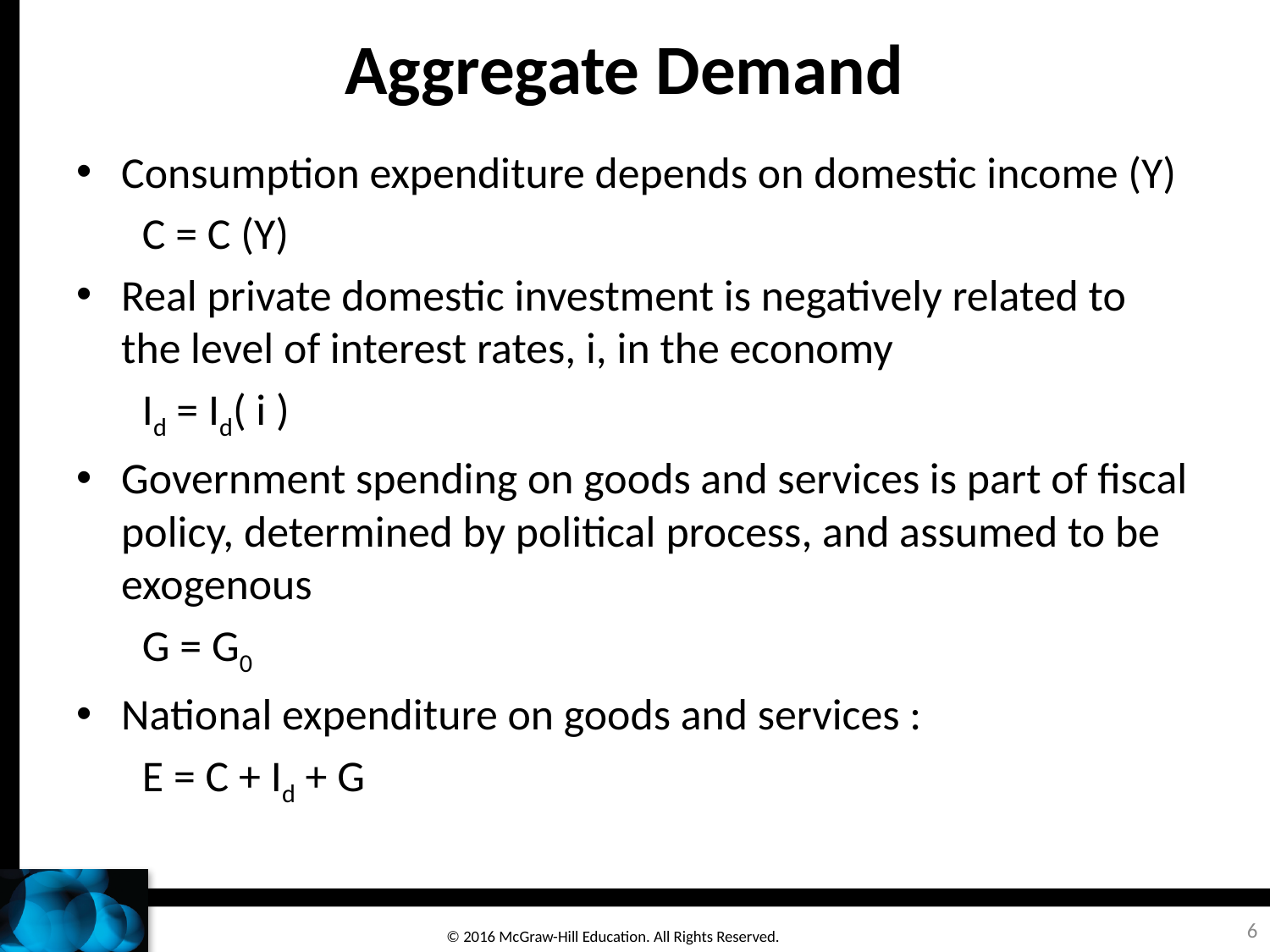

# Aggregate Demand
Consumption expenditure depends on domestic income (Y)
	C = C (Y)
Real private domestic investment is negatively related to the level of interest rates, i, in the economy
	Id = Id( i )
Government spending on goods and services is part of fiscal policy, determined by political process, and assumed to be exogenous
	G = G0
National expenditure on goods and services :
	E = C + Id + G

6
© 2016 McGraw-Hill Education. All Rights Reserved.